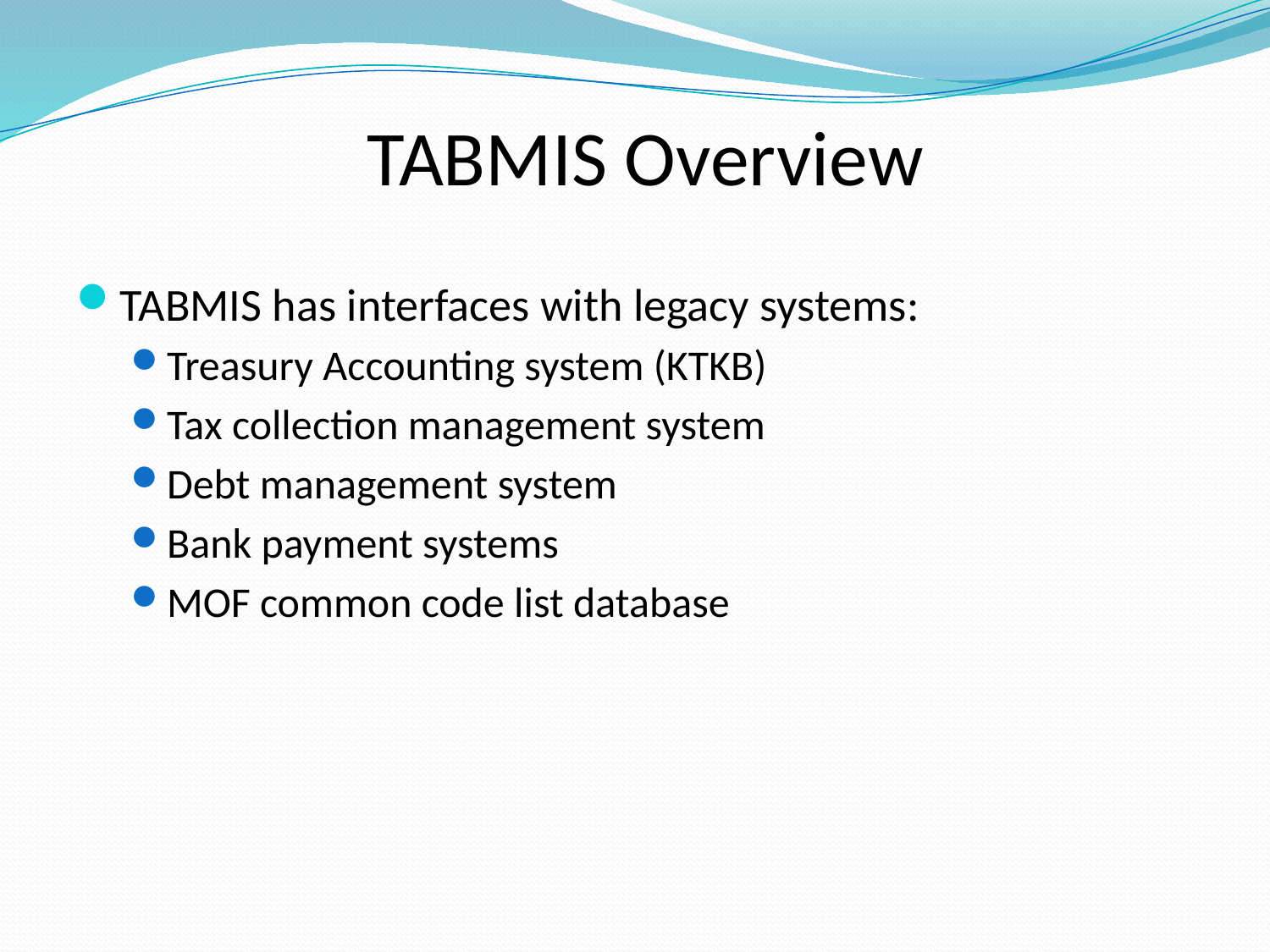

# TABMIS Overview
TABMIS has interfaces with legacy systems:
Treasury Accounting system (KTKB)
Tax collection management system
Debt management system
Bank payment systems
MOF common code list database